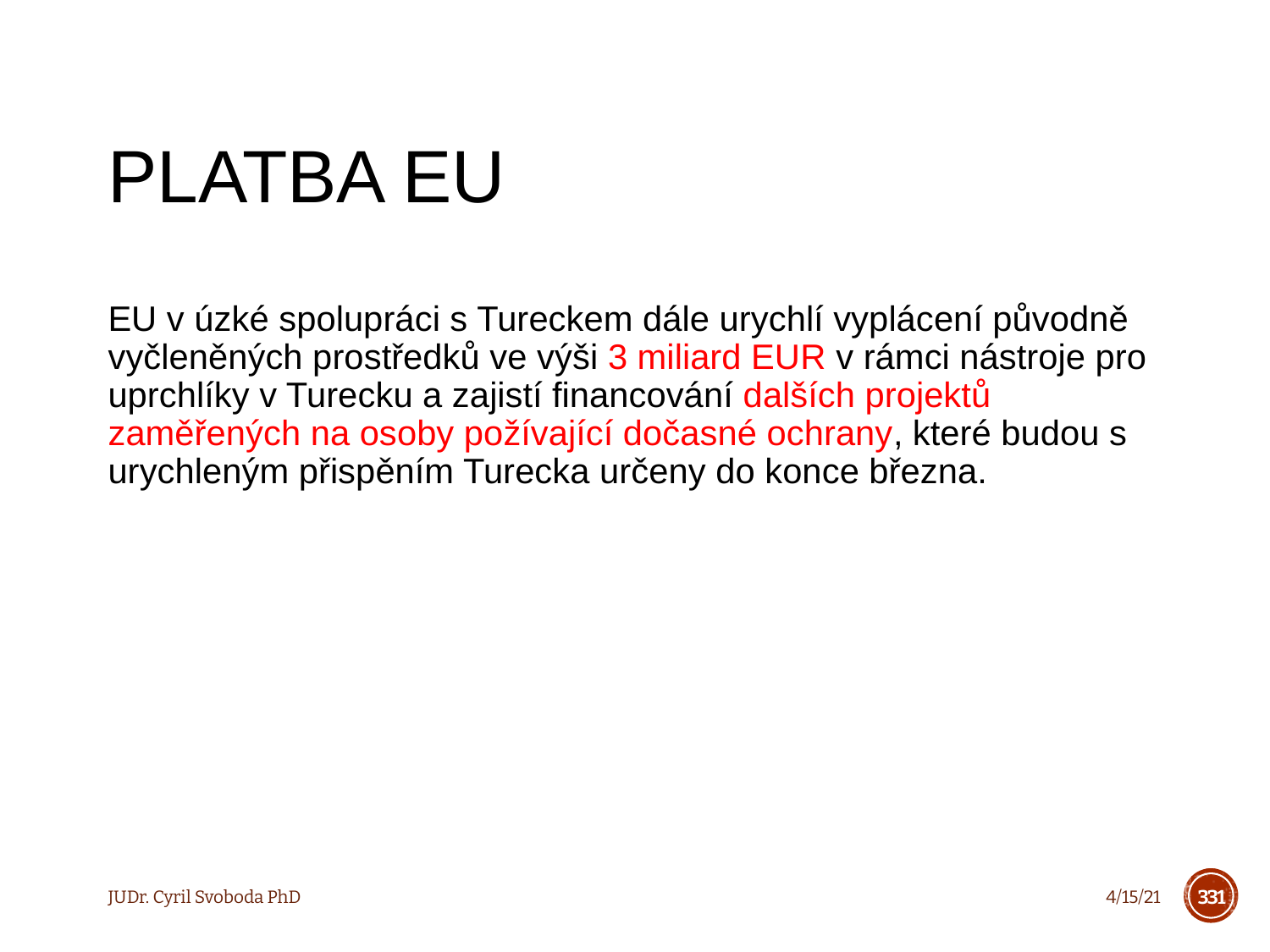

# Platba EU
EU v úzké spolupráci s Tureckem dále urychlí vyplácení původně vyčleněných prostředků ve výši 3 miliard EUR v rámci nástroje pro uprchlíky v Turecku a zajistí financování dalších projektů zaměřených na osoby požívající dočasné ochrany, které budou s urychleným přispěním Turecka určeny do konce března.

JUDr. Cyril Svoboda PhD
4/15/21
331